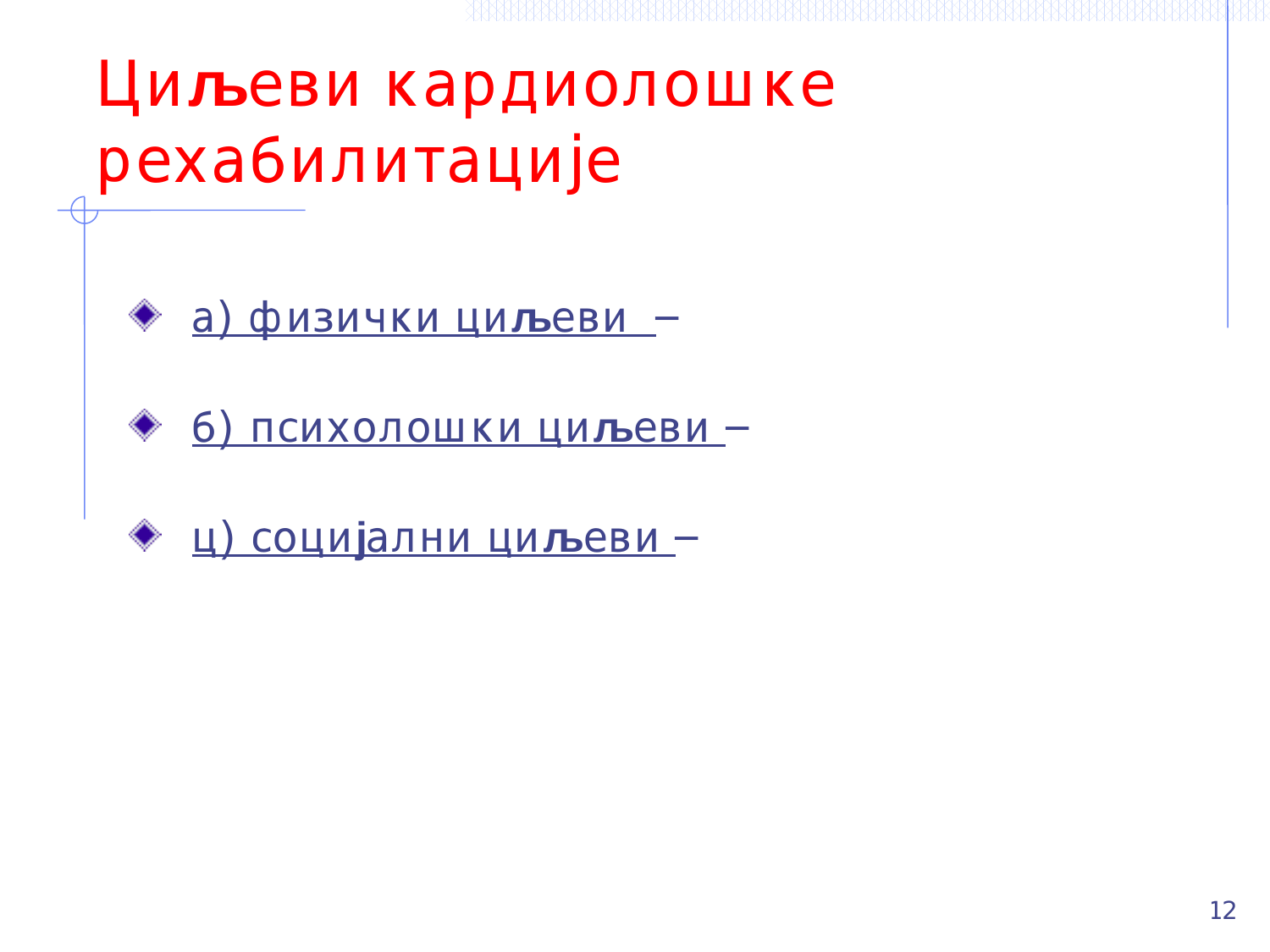

# Циљеви кардиолошке рехабилитације
а) физички циљеви  –
б) психолошки циљеви –
ц) социјални циљеви –
12